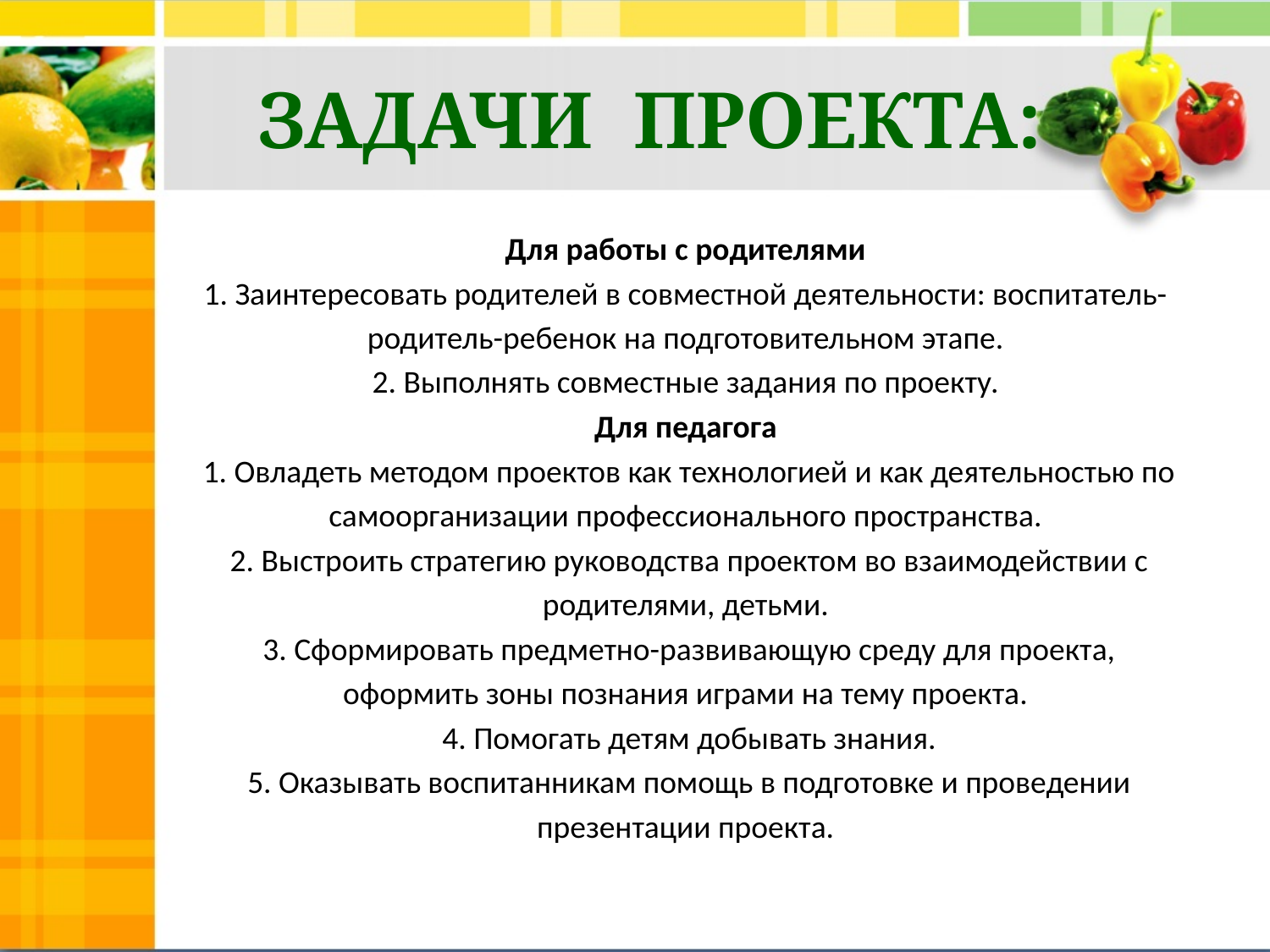

# ЗАДАЧИ  ПРОЕКТА:
Для работы с родителями
1. Заинтересовать родителей в совместной деятельности: воспитатель-
родитель-ребенок на подготовительном этапе.
2. Выполнять совместные задания по проекту.
Для педагога
 1. Овладеть методом проектов как технологией и как деятельностью по
самоорганизации профессионального пространства.
 2. Выстроить стратегию руководства проектом во взаимодействии с
родителями, детьми.
 3. Сформировать предметно-развивающую среду для проекта,
оформить зоны познания играми на тему проекта.
 4. Помогать детям добывать знания.
 5. Оказывать воспитанникам помощь в подготовке и проведении
презентации проекта.